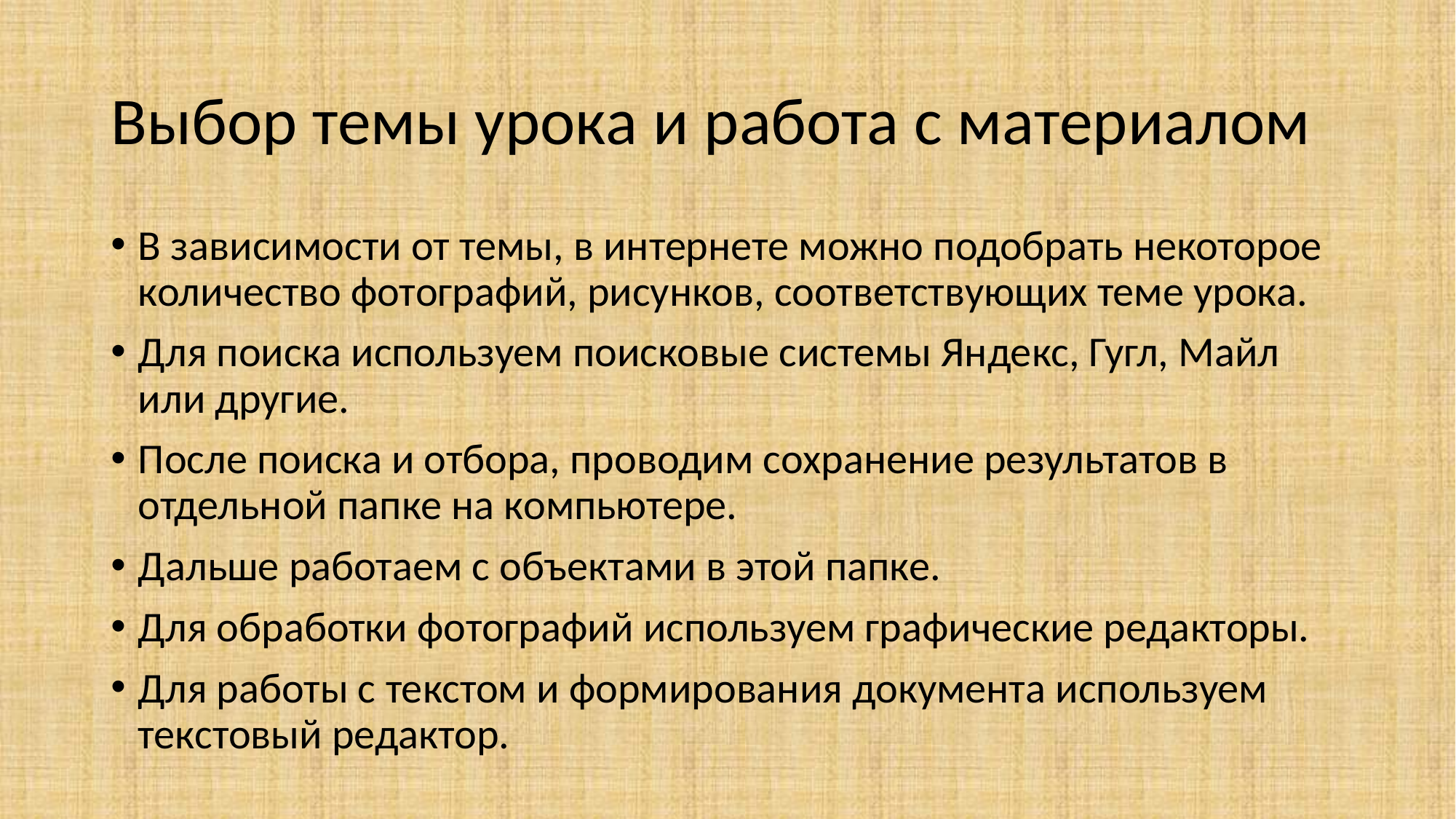

# Выбор темы урока и работа с материалом
В зависимости от темы, в интернете можно подобрать некоторое количество фотографий, рисунков, соответствующих теме урока.
Для поиска используем поисковые системы Яндекс, Гугл, Майл или другие.
После поиска и отбора, проводим сохранение результатов в отдельной папке на компьютере.
Дальше работаем с объектами в этой папке.
Для обработки фотографий используем графические редакторы.
Для работы с текстом и формирования документа используем текстовый редактор.